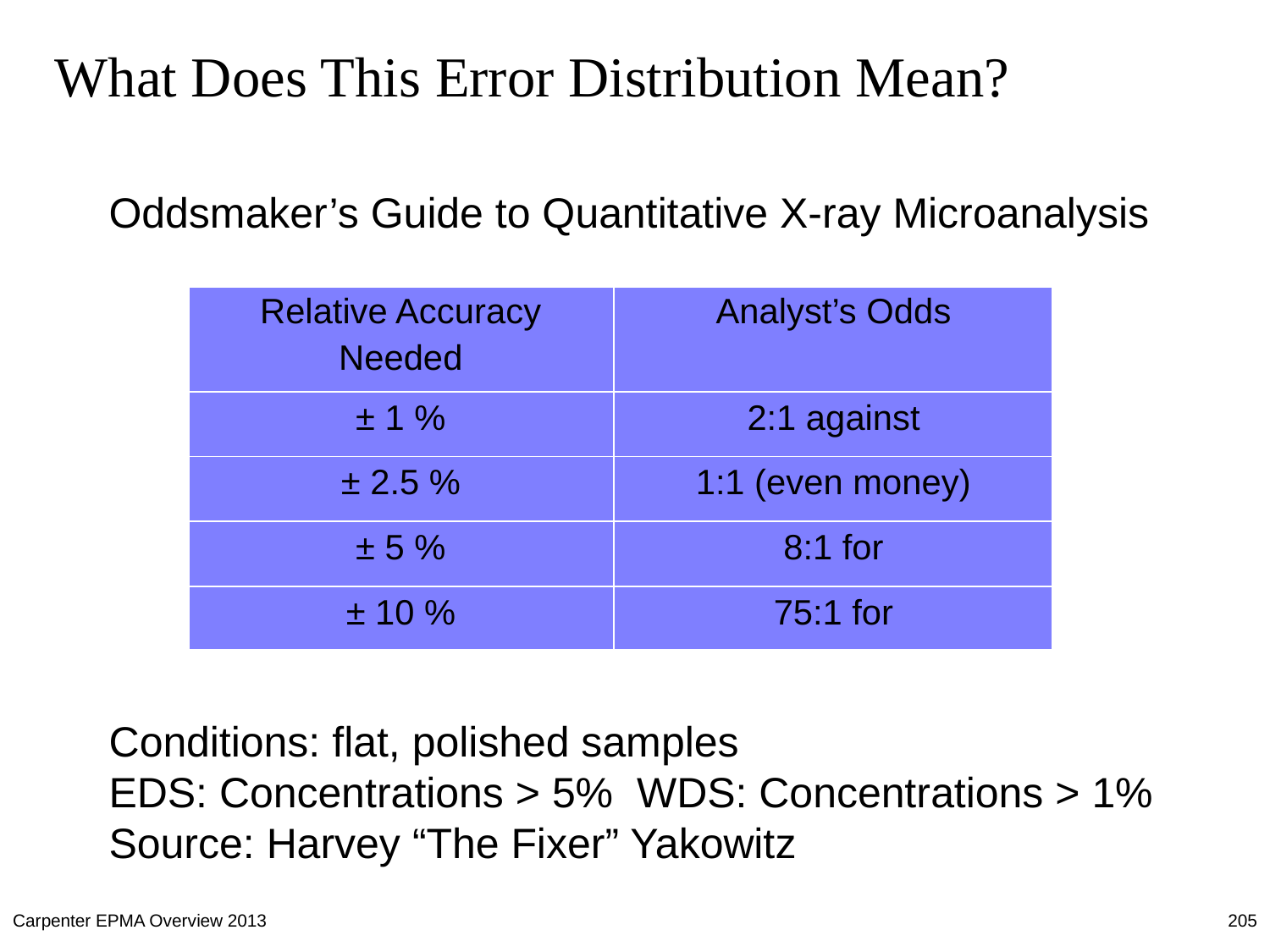

# What Does This Error Distribution Mean?
Oddsmaker’s Guide to Quantitative X-ray Microanalysis
| Relative Accuracy Needed | Analyst’s Odds |
| --- | --- |
| ± 1 % | 2:1 against |
| ± 2.5 % | 1:1 (even money) |
| ± 5 % | 8:1 for |
| ± 10 % | 75:1 for |
Conditions: flat, polished samples
EDS: Concentrations > 5%  WDS: Concentrations > 1%
Source: Harvey “The Fixer” Yakowitz
Carpenter EPMA Overview 2013
205